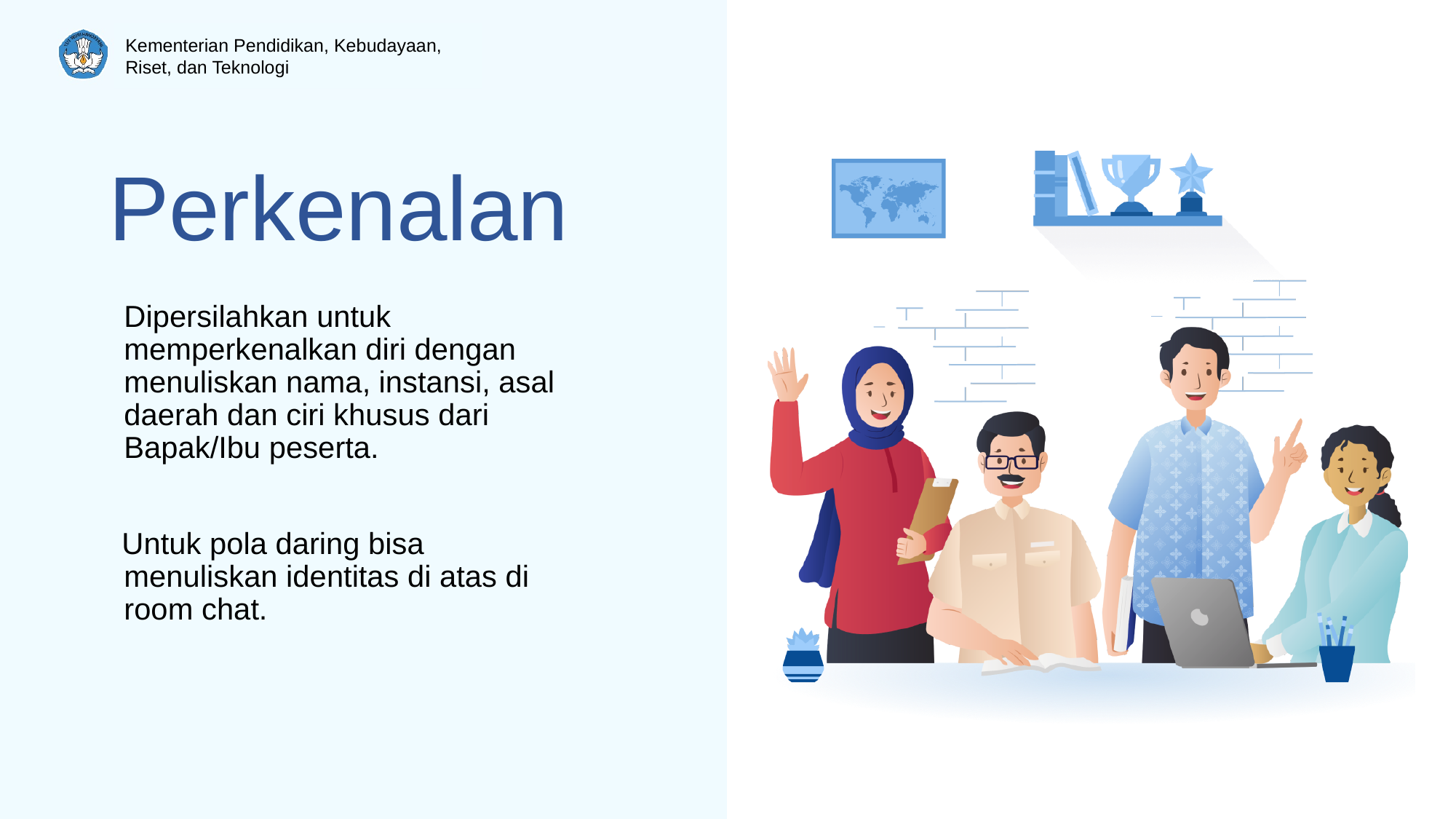

# Perkenalan
	Dipersilahkan untuk memperkenalkan diri dengan menuliskan nama, instansi, asal daerah dan ciri khusus dari Bapak/Ibu peserta.

   Untuk pola daring bisa menuliskan identitas di atas di room chat.